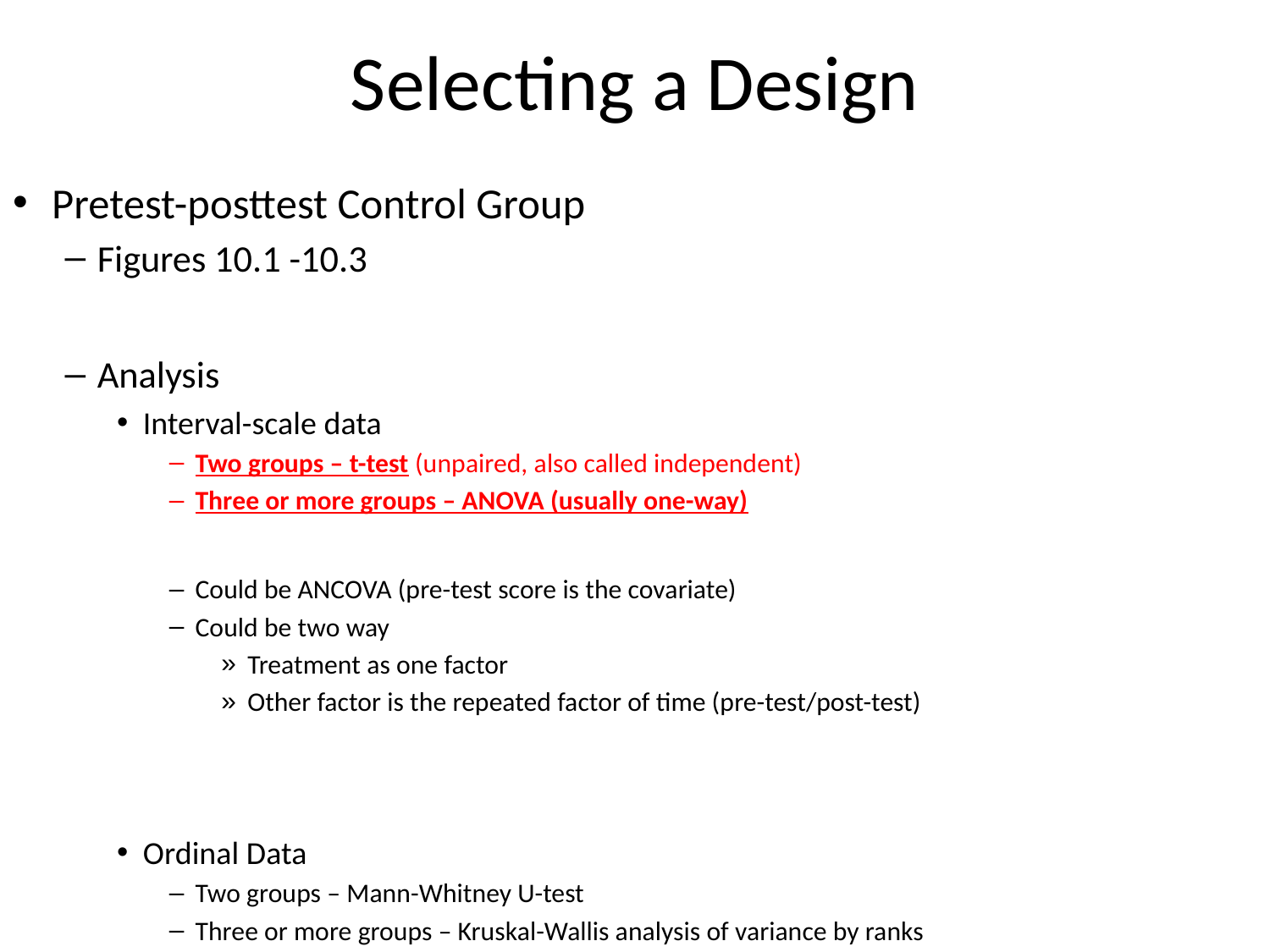

# Selecting a Design
Pretest-posttest Control Group
Figures 10.1 -10.3

Analysis
Interval-scale data
Two groups – t-test (unpaired, also called independent)
Three or more groups – ANOVA (usually one-way)

Could be ANCOVA (pre-test score is the covariate)
Could be two way
Treatment as one factor
Other factor is the repeated factor of time (pre-test/post-test)

Ordinal Data
Two groups – Mann-Whitney U-test
Three or more groups – Kruskal-Wallis analysis of variance by ranks